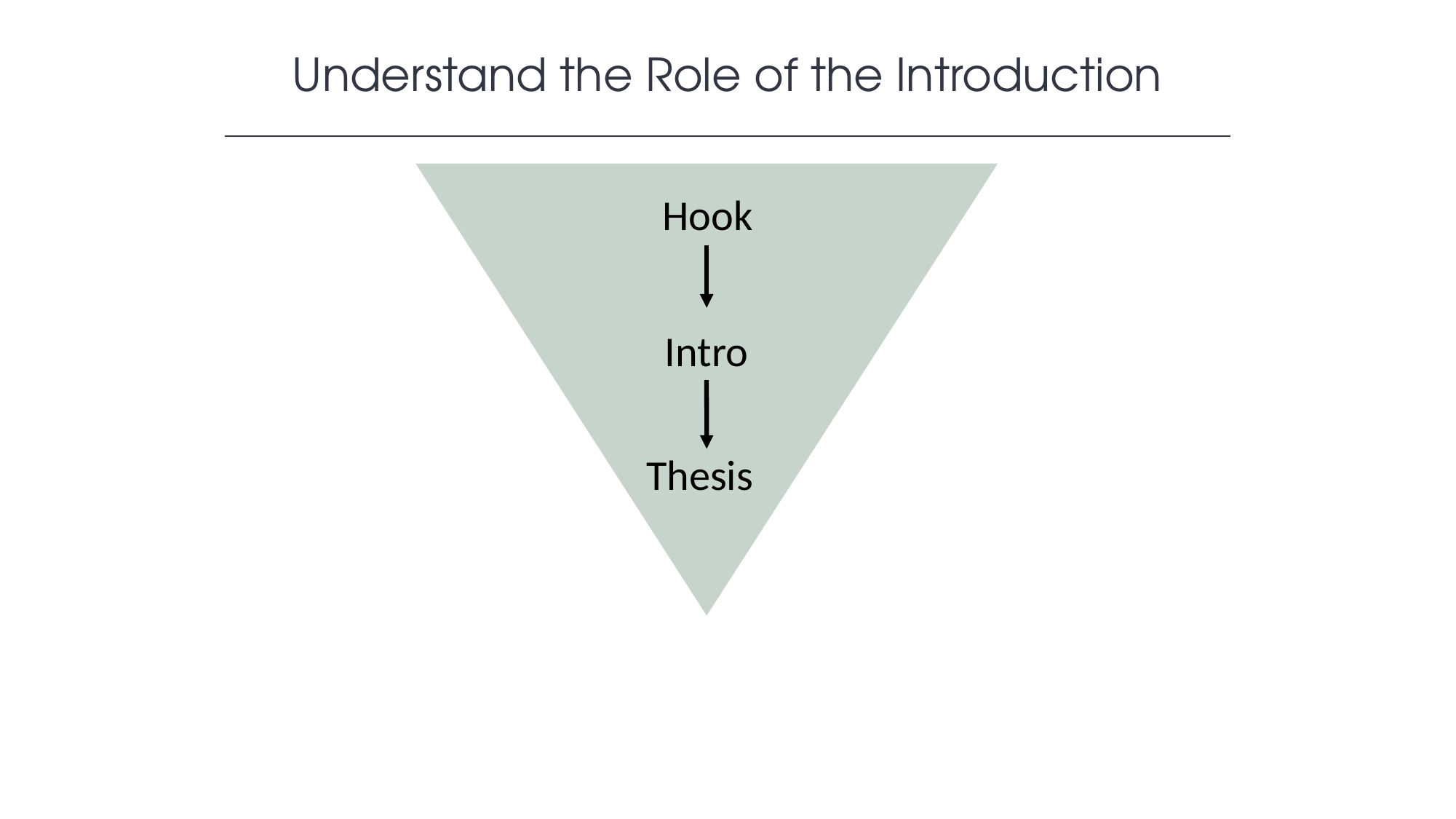

Understand the Role of the Introduction
HAWKES LEARNING

Hook
Intro
Thesis